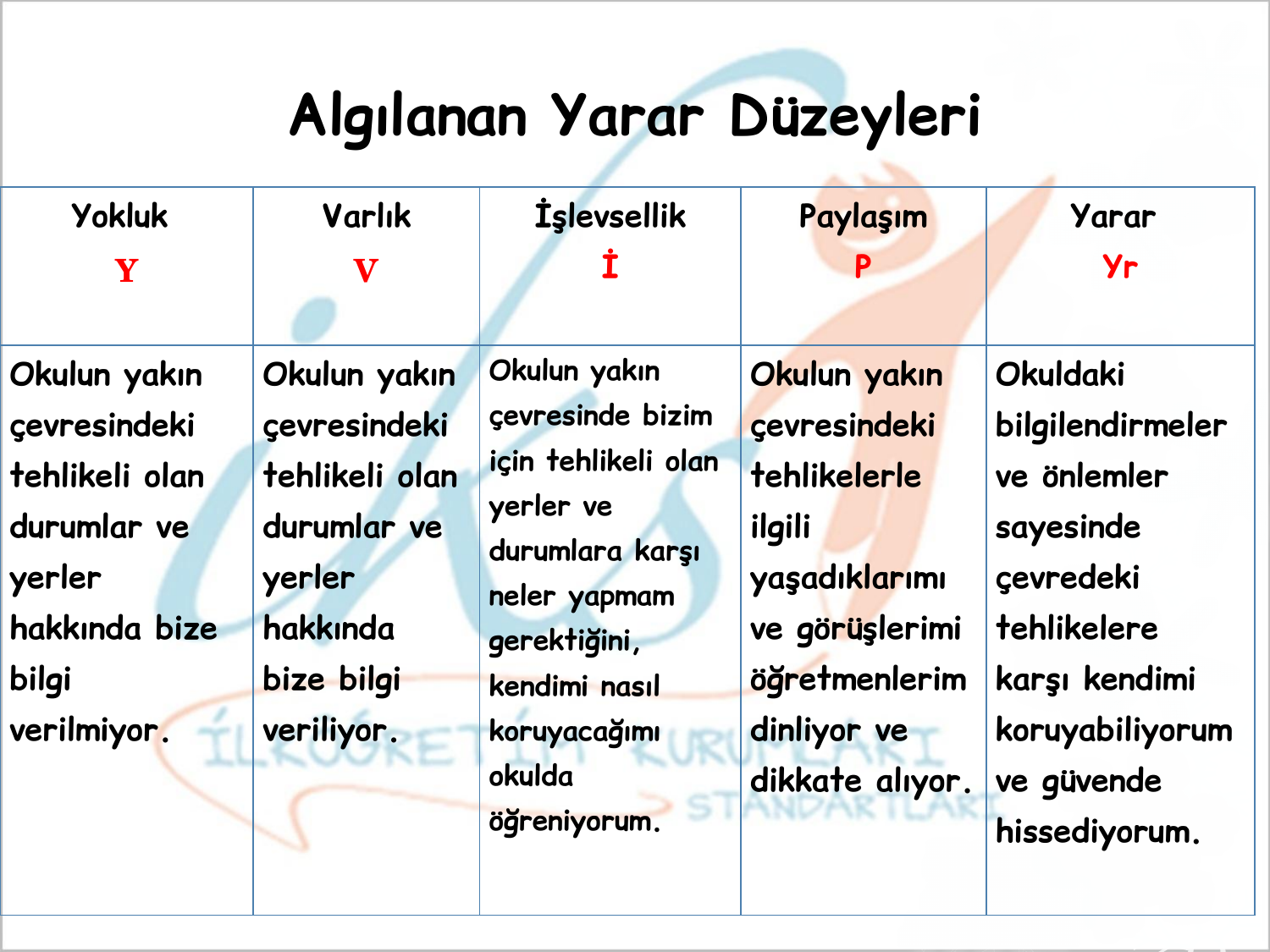

# Algılanan Yarar Düzeyleri
| Yokluk Y | Varlık V | İşlevsellik İ | Paylaşım P | Yarar Yr |
| --- | --- | --- | --- | --- |
| Okulun yakın çevresindeki tehlikeli olan durumlar ve yerler hakkında bize bilgi verilmiyor. | Okulun yakın çevresindeki tehlikeli olan durumlar ve yerler hakkında bize bilgi veriliyor. | Okulun yakın çevresinde bizim için tehlikeli olan yerler ve durumlara karşı neler yapmam gerektiğini, kendimi nasıl koruyacağımı okulda öğreniyorum. | Okulun yakın çevresindeki tehlikelerle ilgili yaşadıklarımı ve görüşlerimi öğretmenlerim dinliyor ve dikkate alıyor. | Okuldaki bilgilendirmeler ve önlemler sayesinde çevredeki tehlikelere karşı kendimi koruyabiliyorum ve güvende hissediyorum. |